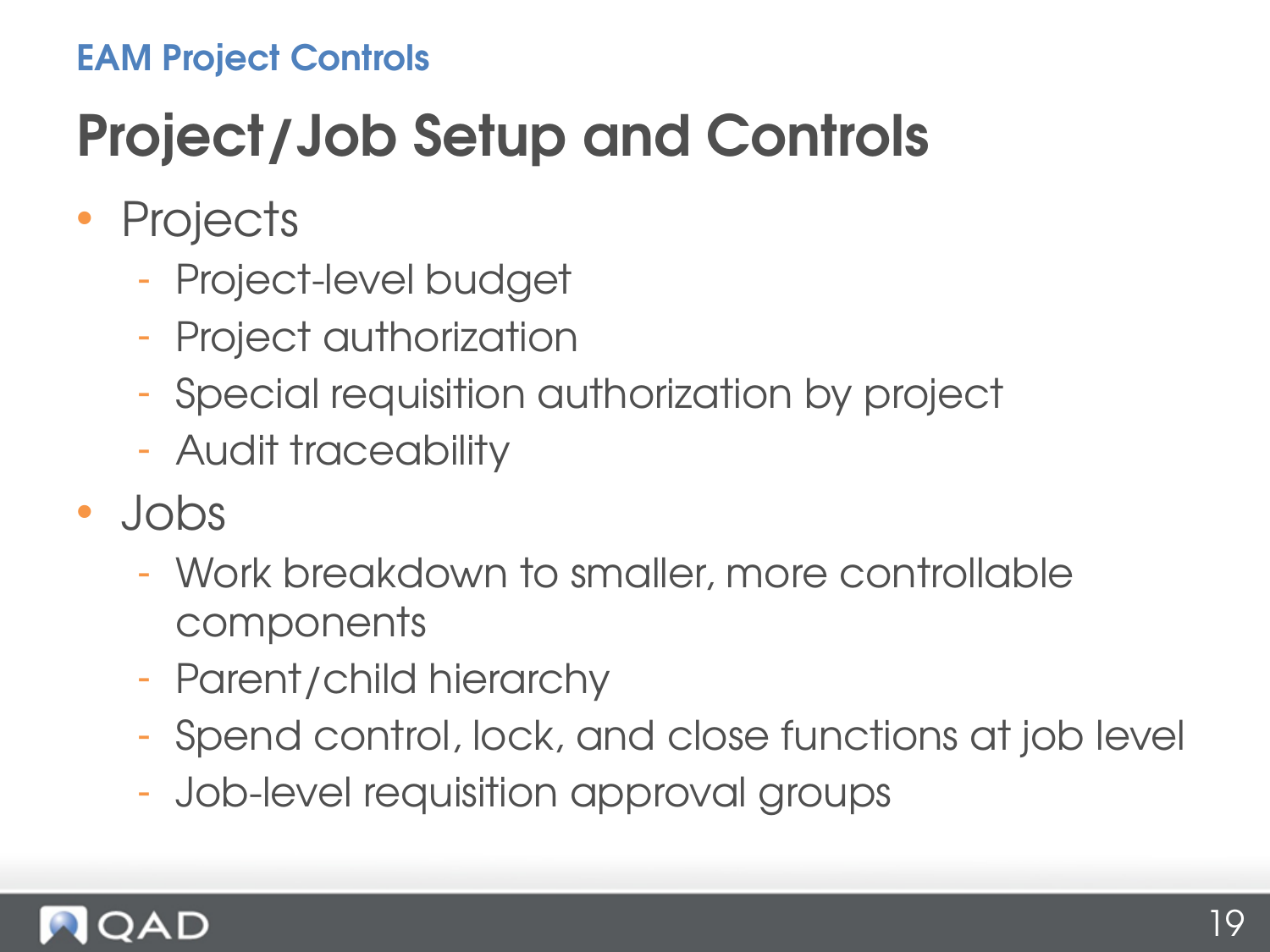

EAM Project Controls
# Project/Job Setup and Controls
Projects
Project-level budget
Project authorization
Special requisition authorization by project
Audit traceability
Jobs
Work breakdown to smaller, more controllable components
Parent/child hierarchy
Spend control, lock, and close functions at job level
Job-level requisition approval groups

19